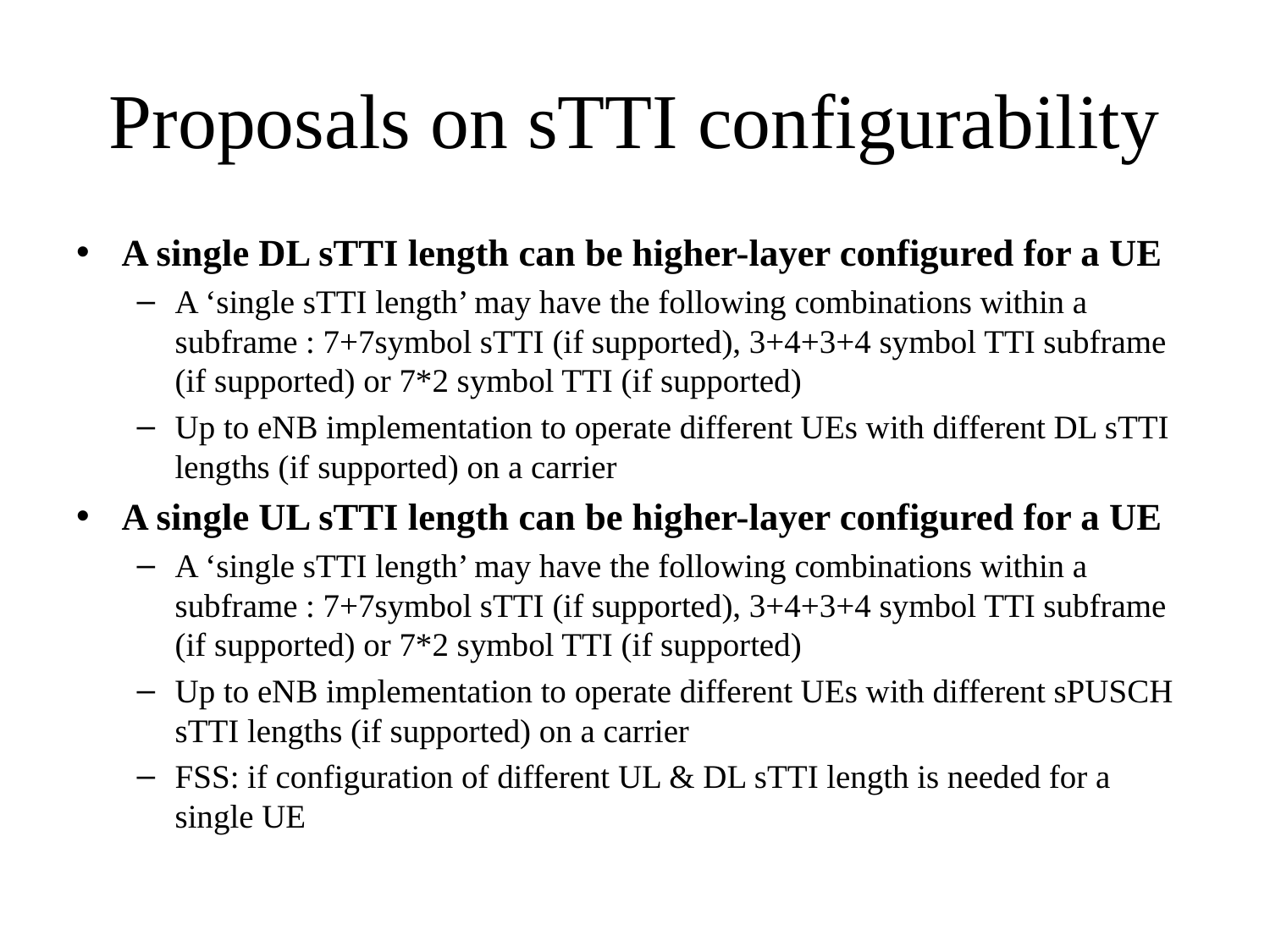

# Proposals on sTTI configurability
A single DL sTTI length can be higher-layer configured for a UE
A ‘single sTTI length’ may have the following combinations within a subframe : 7+7symbol sTTI (if supported), 3+4+3+4 symbol TTI subframe (if supported) or 7*2 symbol TTI (if supported)
Up to eNB implementation to operate different UEs with different DL sTTI lengths (if supported) on a carrier
A single UL sTTI length can be higher-layer configured for a UE
A ‘single sTTI length’ may have the following combinations within a subframe : 7+7symbol sTTI (if supported), 3+4+3+4 symbol TTI subframe (if supported) or 7*2 symbol TTI (if supported)
Up to eNB implementation to operate different UEs with different sPUSCH sTTI lengths (if supported) on a carrier
FSS: if configuration of different UL & DL sTTI length is needed for a single UE